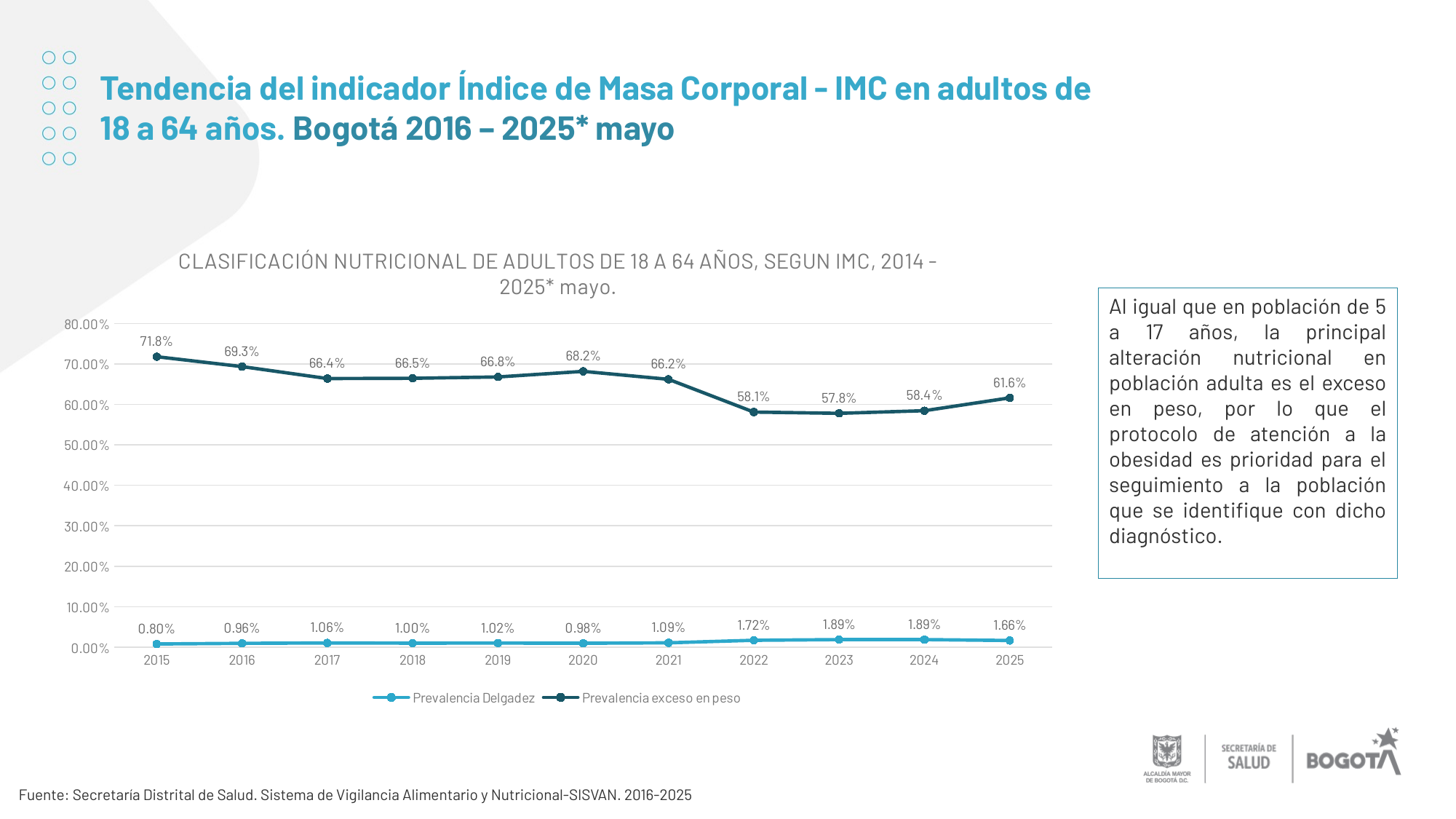

Tendencia del indicador Índice de Masa Corporal - IMC en adultos de 18 a 64 años. Bogotá 2016 – 2025* mayo

### Chart: CLASIFICACIÓN NUTRICIONAL DE ADULTOS DE 18 A 64 AÑOS, SEGUN IMC, 2014 - 2025* mayo.

| Category | Prevalencia Delgadez | Prevalencia exceso en peso |
|---|---|---|
| 2015 | 0.008015165624584276 | 0.7178395636557137 |
| 2016 | 0.009610599651654641 | 0.6933938790743966 |
| 2017 | 0.01055451458016161 | 0.6639097083967678 |
| 2018 | 0.009996001599360257 | 0.6645239340161372 |
| 2019 | 0.010220622289587807 | 0.6677718832891246 |
| 2020 | 0.00984727117376909 | 0.6815870981523016 |
| 2021 | 0.0109 | 0.662 |
| 2022 | 0.0172 | 0.581 |
| 2023 | 0.0189 | 0.578 |
| 2024 | 0.0189 | 0.5844 |
| 2025 | 0.0166 | 0.6162 |
Al igual que en población de 5 a 17 años, la principal alteración nutricional en población adulta es el exceso en peso, por lo que el protocolo de atención a la obesidad es prioridad para el seguimiento a la población que se identifique con dicho diagnóstico.

Fuente: Secretaría Distrital de Salud. Sistema de Vigilancia Alimentario y Nutricional-SISVAN. 2016-2025